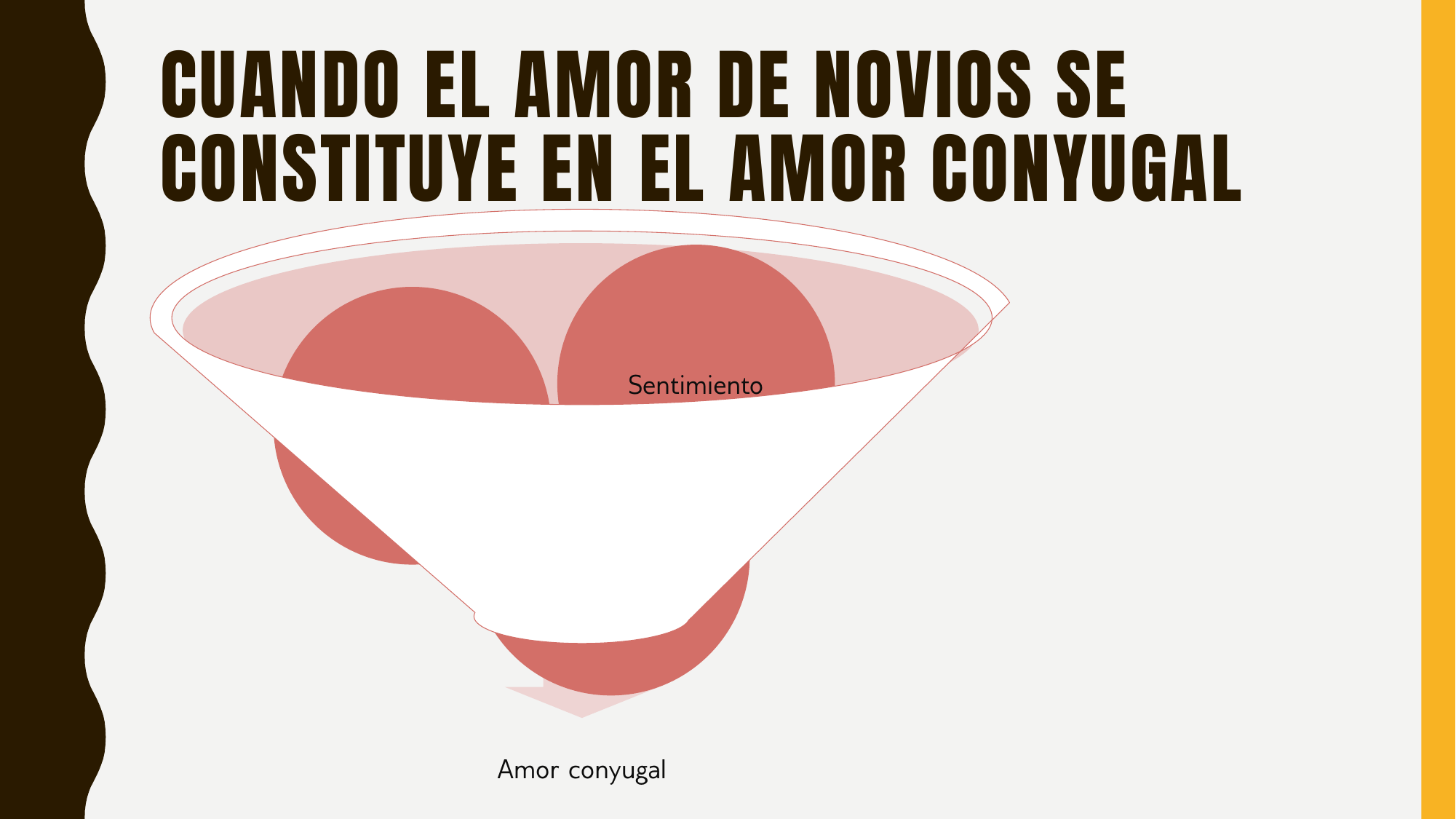

# Cuando El AMOR DE NOVIOS SE constituye EN EL AMOR CONYUGAL
Sentimiento
Amor conyugal
Voluntad
Inteligencia